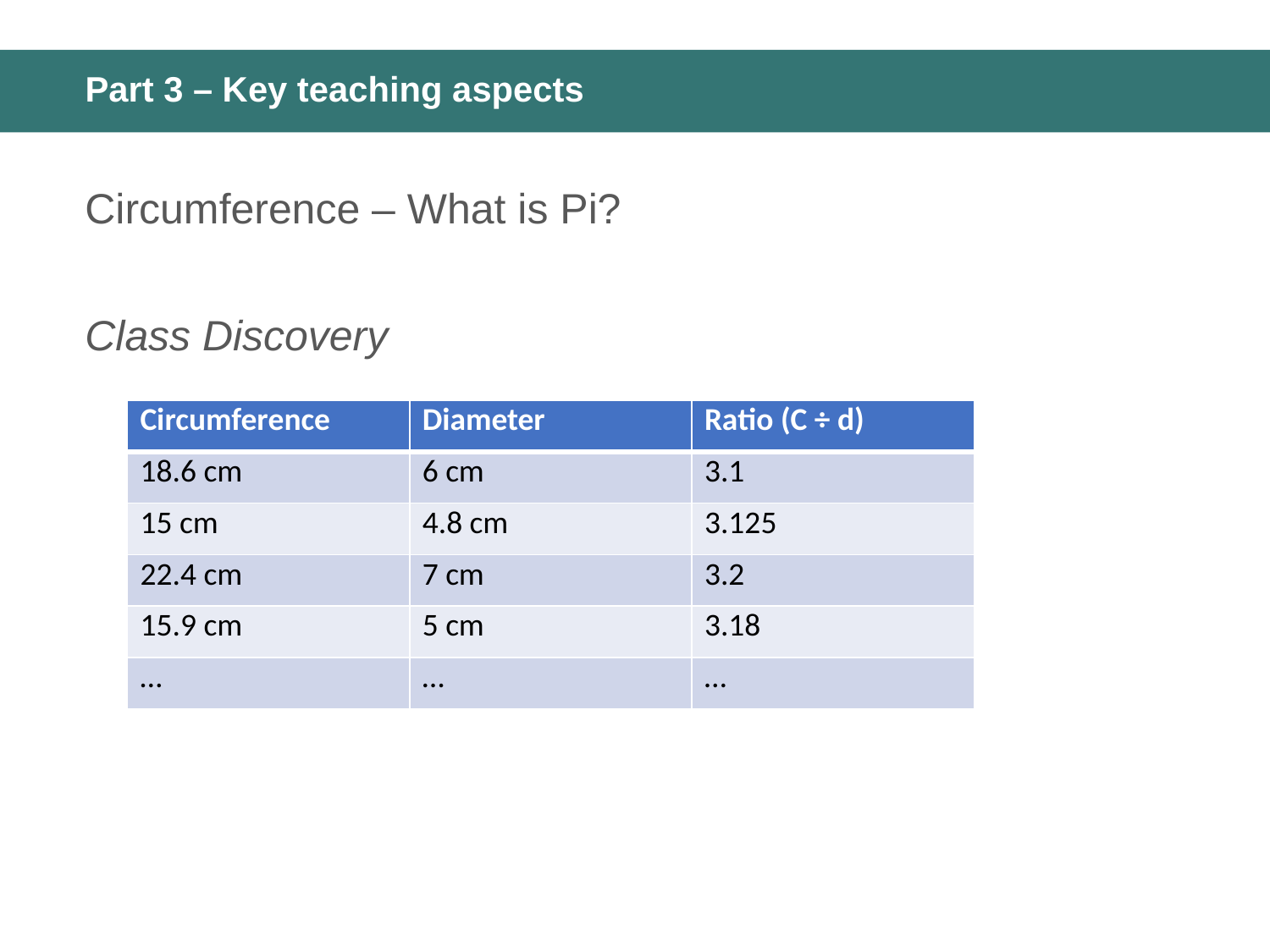

# Part 3 – Key teaching aspects
Circumference – What is Pi?

Class Discovery

| Circumference | Diameter | Ratio (C ÷ d) |
| --- | --- | --- |
| 18.6 cm | 6 cm | 3.1 |
| 15 cm | 4.8 cm | 3.125 |
| 22.4 cm | 7 cm | 3.2 |
| 15.9 cm | 5 cm | 3.18 |
| … | … | … |